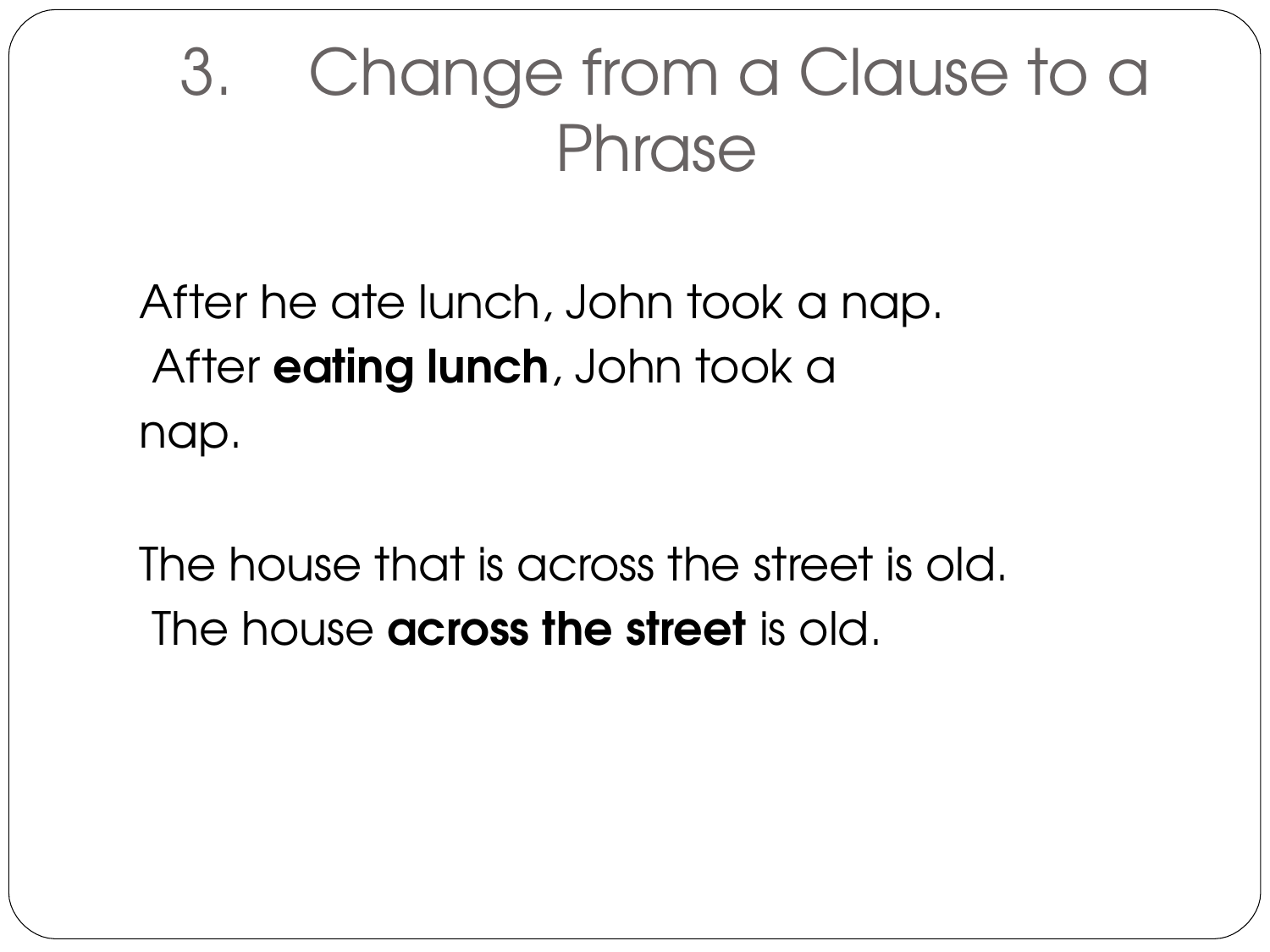

# 3.	Change from a Clause to a
Phrase
After he ate lunch, John took a nap.  After eating lunch, John took a nap.

The house that is across the street is old.  The house across the street is old.